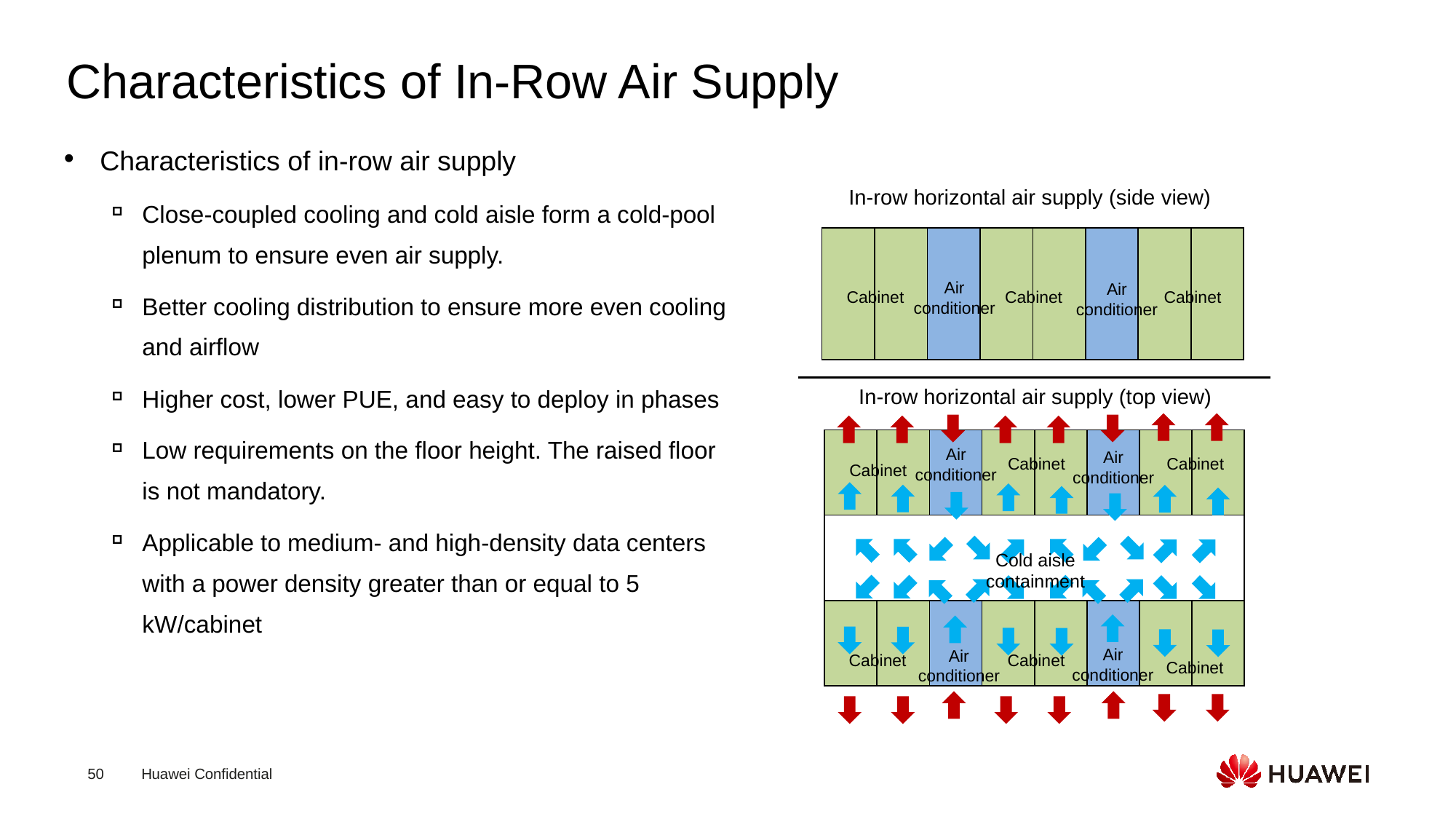

# Characteristics of In-Row Air Supply
Characteristics of in-row air supply
Close-coupled cooling and cold aisle form a cold-pool plenum to ensure even air supply.
Better cooling distribution to ensure more even cooling and airflow
Higher cost, lower PUE, and easy to deploy in phases
Low requirements on the floor height. The raised floor is not mandatory.
Applicable to medium- and high-density data centers with a power density greater than or equal to 5 kW/cabinet

In-row horizontal air supply (side view)
|  |  |  |  |  |  |  |  |  |  |
| --- | --- | --- | --- | --- | --- | --- | --- | --- | --- |
|  |  |  |  |  |  |  |  |  |  |
|  |  |  |  |  |  |  |  |  |  |
|  |  |  |  |  |  |  |  |  |  |
|  |  |  |  |  |  |  |  |  |  |
|  |  |  |  |  |  |  |  |  |  |
|  |  |  |  |  |  |  |  |  |  |
|  |  |  |  |  |  |  |  |  |  |
Air conditioner
Air conditioner
Cabinet
Cabinet
Cabinet
In-row horizontal air supply (top view)
|  |  |  |  |  |  |  |  |  |  |
| --- | --- | --- | --- | --- | --- | --- | --- | --- | --- |
|  |  |  |  |  |  |  |  |  |  |
|  |  |  |  |  |  |  |  |  |  |
|  |  |  |  |  |  |  |  |  |  |
|  |  |  |  |  |  |  |  |  |  |
|  |  |  |  |  |  |  |  |  |  |
|  |  |  |  |  |  |  |  |  |  |
|  |  |  |  |  |  |  |  |  |  |
|  |  |  |  |  |  |  |  |  |  |
|  |  |  |  |  |  |  |  |  |  |
|  |  |  |  |  |  |  |  |  |  |
|  |  |  |  |  |  |  |  |  |  |
|  |  |  |  |  |  |  |  |  |  |
|  |  |  |  |  |  |  |  |  |  |

Air conditioner
Air conditioner
Cabinet
Cabinet
Cabinet

Cold aisle containment

Air conditioner
Air conditioner
Cabinet
Cabinet
Cabinet